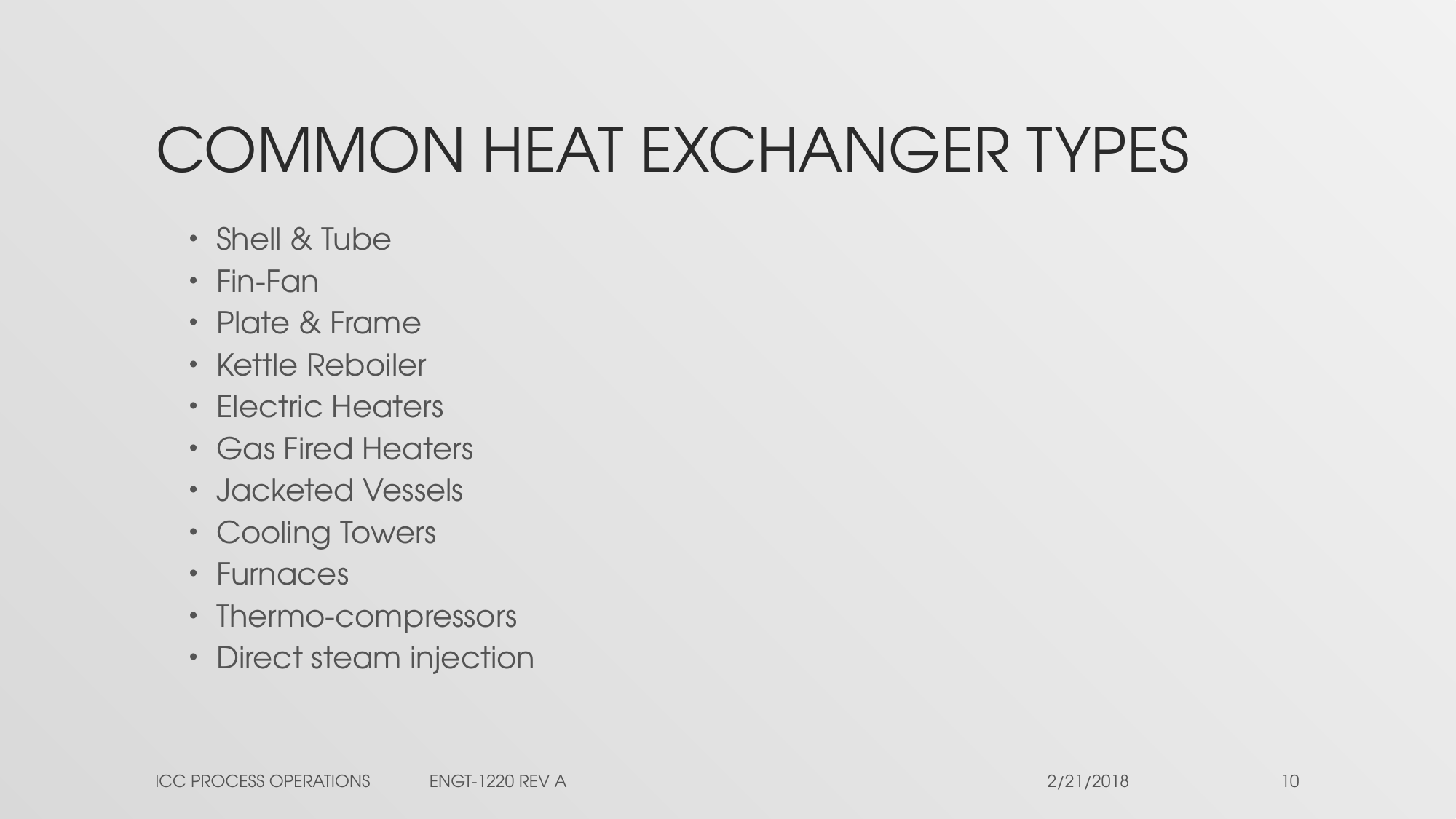

# Common Heat exchanger types
Shell & Tube
Fin-Fan
Plate & Frame
Kettle Reboiler
Electric Heaters
Gas Fired Heaters
Jacketed Vessels
Cooling Towers
Furnaces
Thermo-compressors
Direct steam injection

ICC Process Operations             ENGT-1220 Rev A
2/21/2018
10